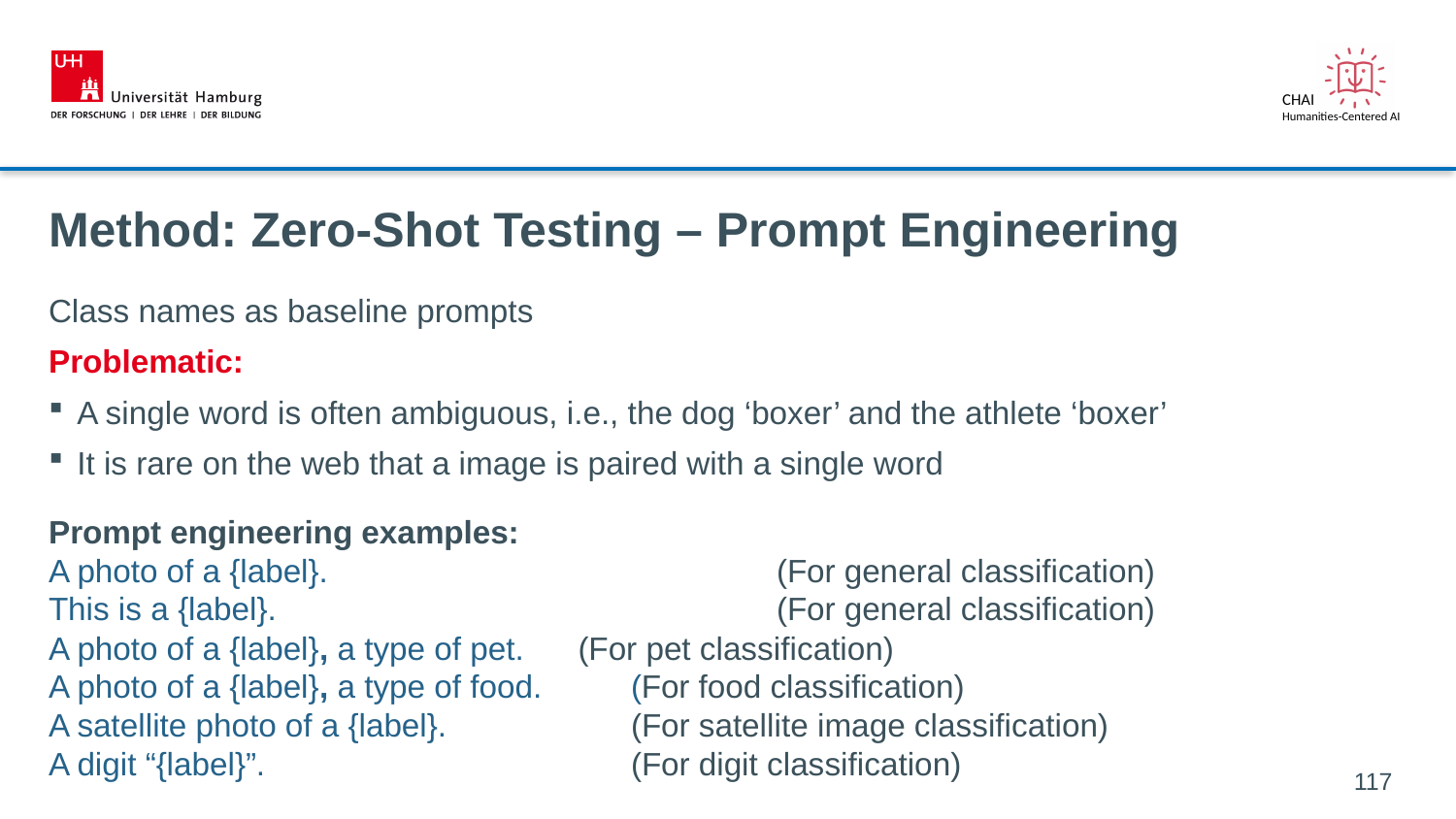

# Method: Zero-Shot Testing – Prompt Engineering
Class names as baseline prompts
Problematic:
A single word is often ambiguous, i.e., the dog ‘boxer’ and the athlete ‘boxer’
It is rare on the web that a image is paired with a single word
Prompt engineering examples:
A photo of a {label}.                     		(For general classification)
This is a {label}.                        		(For general classification)
A photo of a {label}, a type of pet.      (For pet classification)
A photo of a {label}, a type of food.   	(For food classification)
A satellite photo of a {label}.           	(For satellite image classification)
A digit “{label}”.                        		(For digit classification)

117